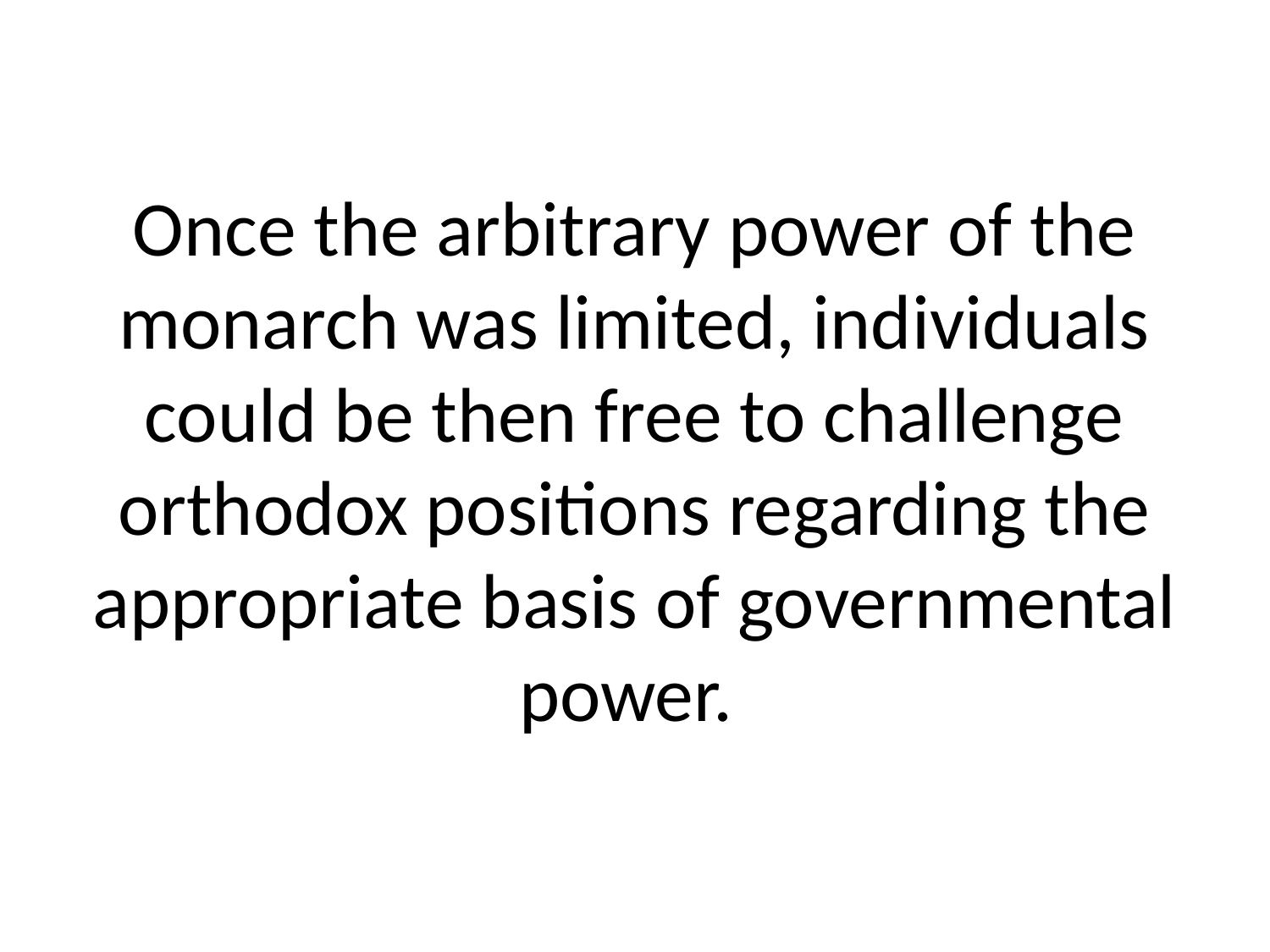

# Once the arbitrary power of the monarch was limited, individuals could be then free to challenge orthodox positions regarding the appropriate basis of governmental power.